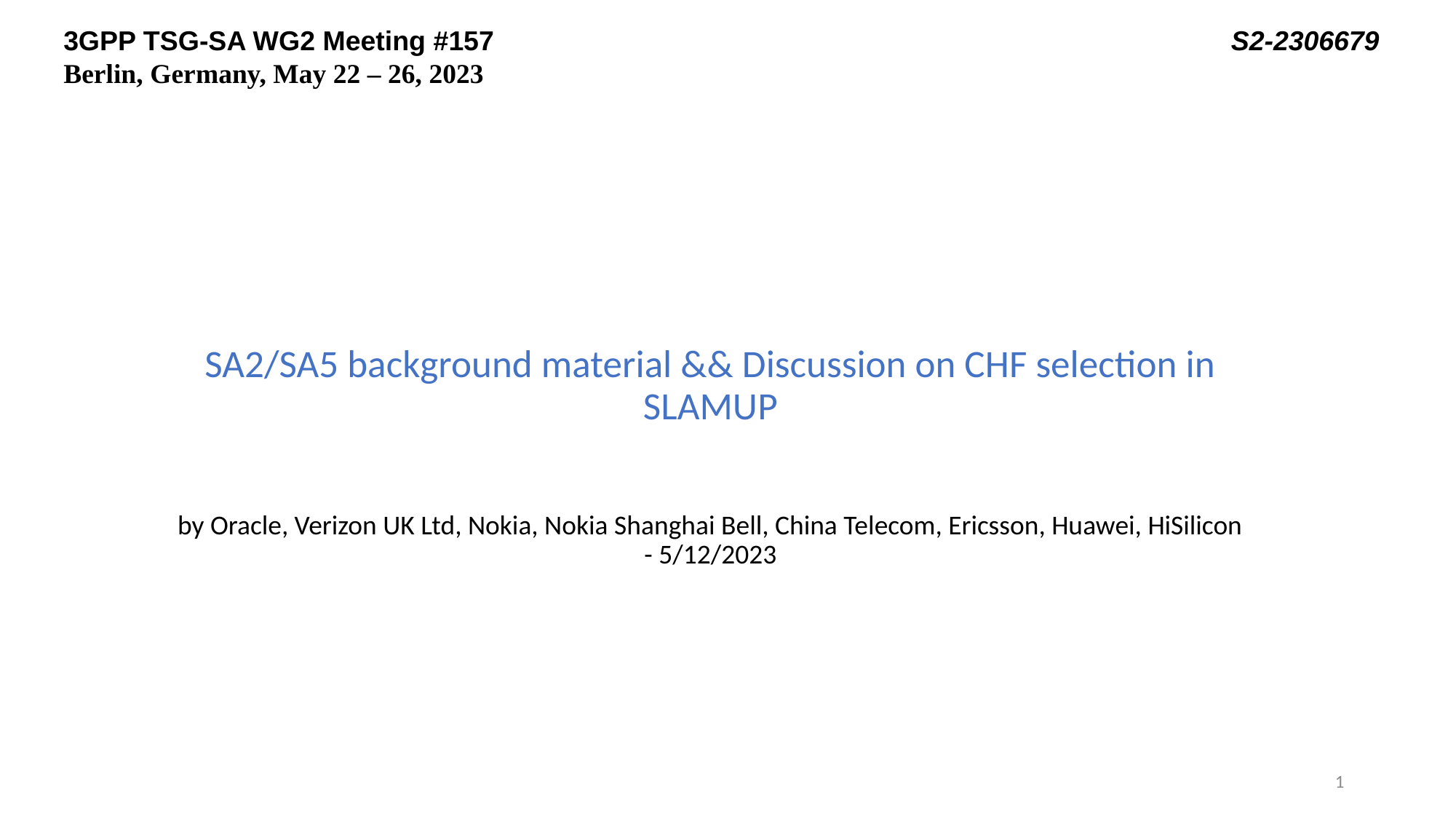

3GPP TSG-SA WG2 Meeting #157					          S2-2306679
Berlin, Germany, May 22 – 26, 2023
# SA2/SA5 background material && Discussion on CHF selection in SLAMUP by Oracle, Verizon UK Ltd, Nokia, Nokia Shanghai Bell, China Telecom, Ericsson, Huawei, HiSilicon - 5/12/2023
1